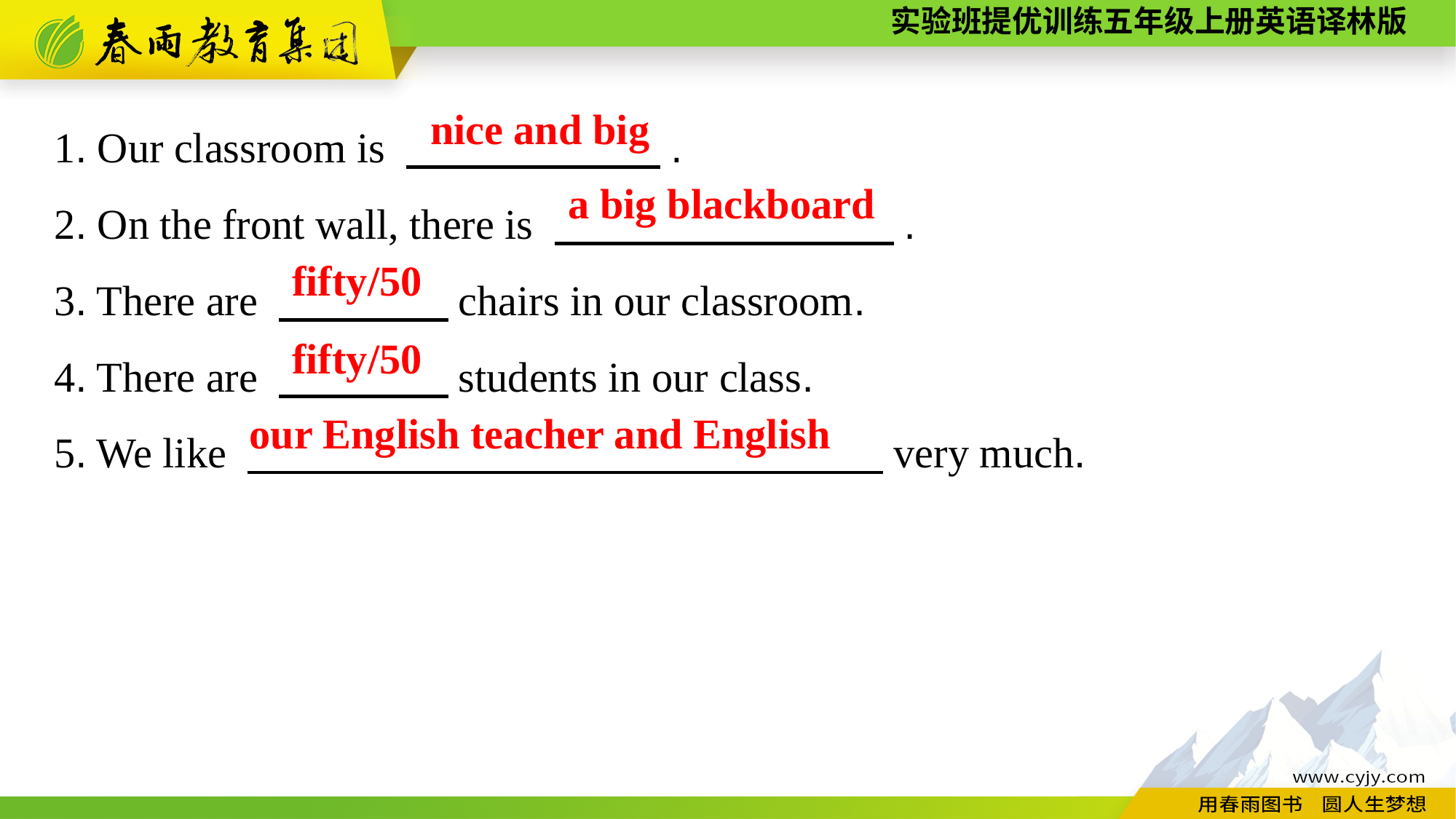

1. Our classroom is 　　　　　　.
2. On the front wall, there is 　　　　　　　　.
3. There are 　　　　chairs in our classroom.
4. There are 　　　　students in our class.
5. We like 　　　　　　　　　　　　　　　very much.
nice and big
a big blackboard
fifty/50
fifty/50
our English teacher and English